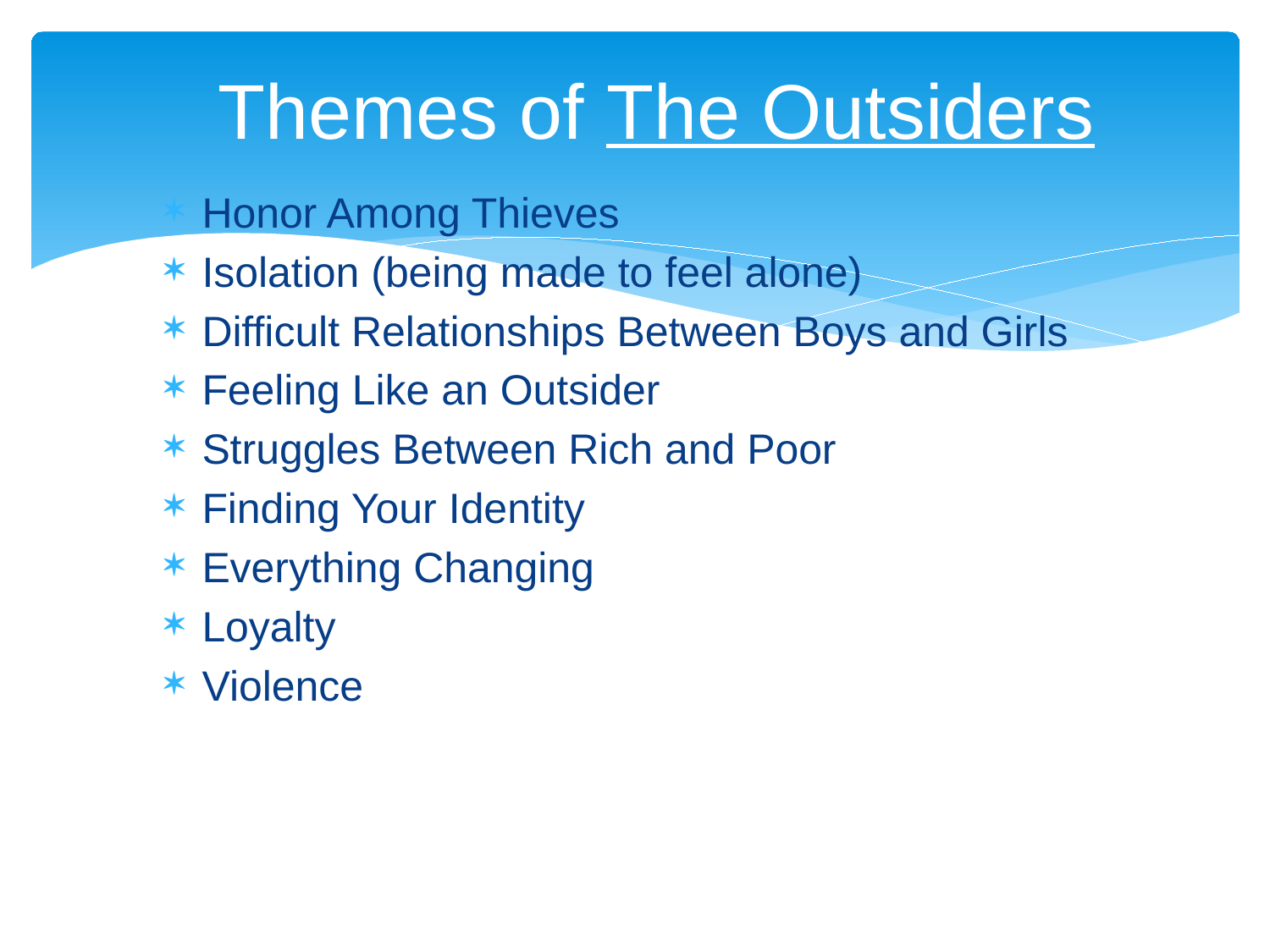

# Themes of The Outsiders
Honor Among Thieves
Isolation (being made to feel alone)
Difficult Relationships Between Boys and Girls
Feeling Like an Outsider
Struggles Between Rich and Poor
Finding Your Identity
Everything Changing
Loyalty
Violence